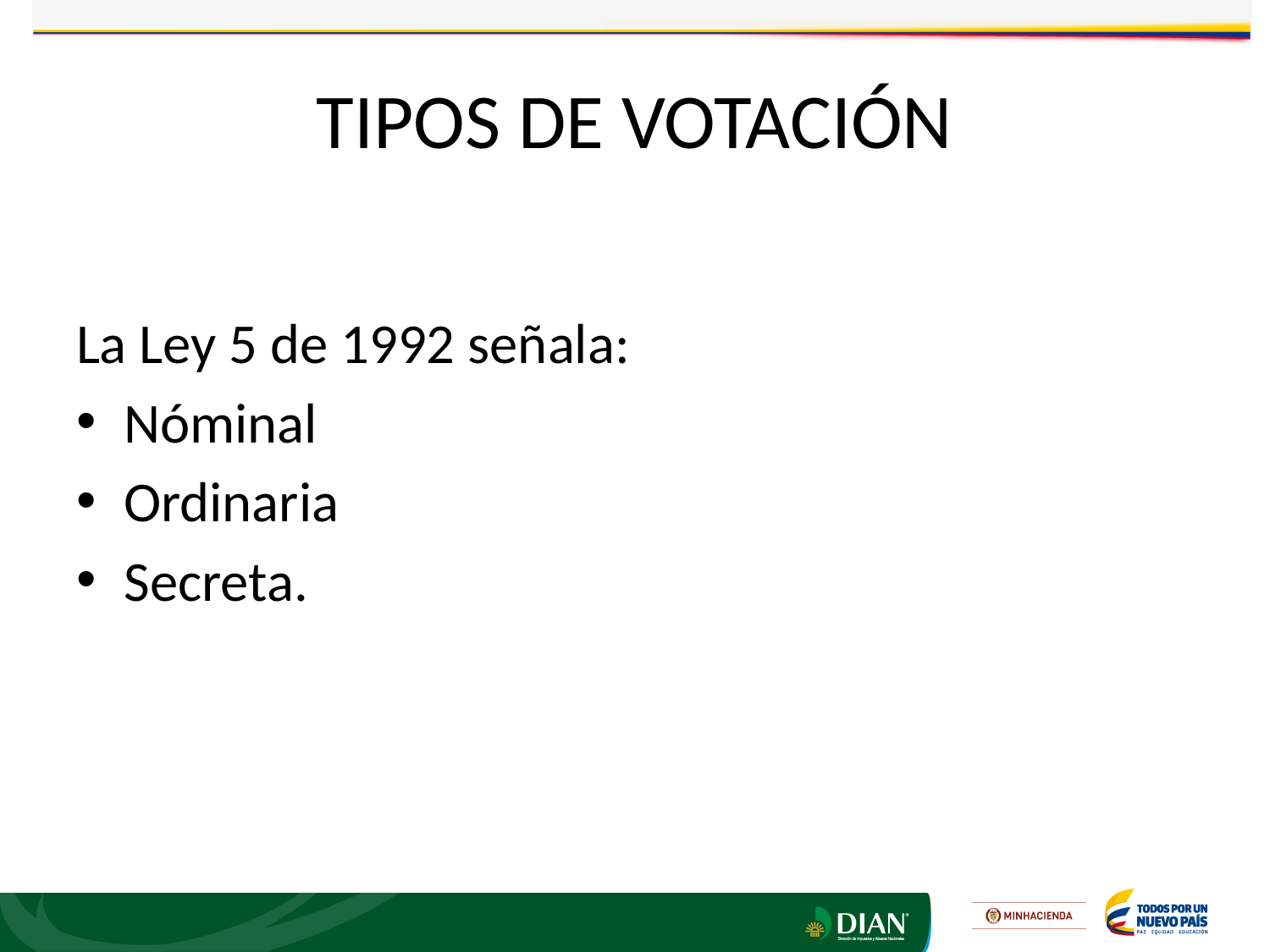

# TIPOS DE VOTACIÓN

La Ley 5 de 1992 señala:
Nóminal
Ordinaria
Secreta.